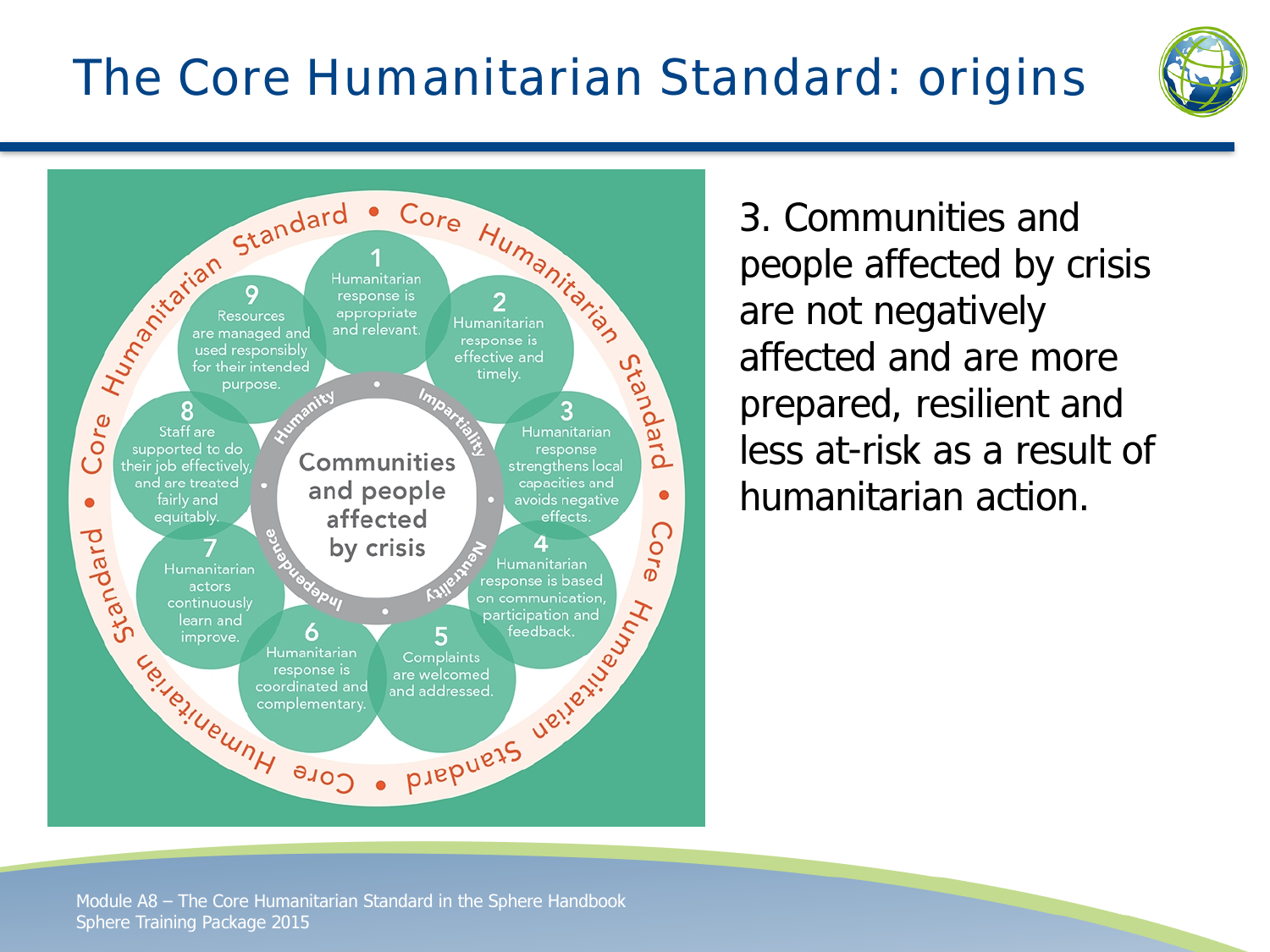

# The Core Humanitarian Standard: origins
3. Communities and people affected by crisis are not negatively affected and are more prepared, resilient and less at-risk as a result of humanitarian action.
Module A8 – The Core Humanitarian Standard in the Sphere Handbook
Sphere Training Package 2015